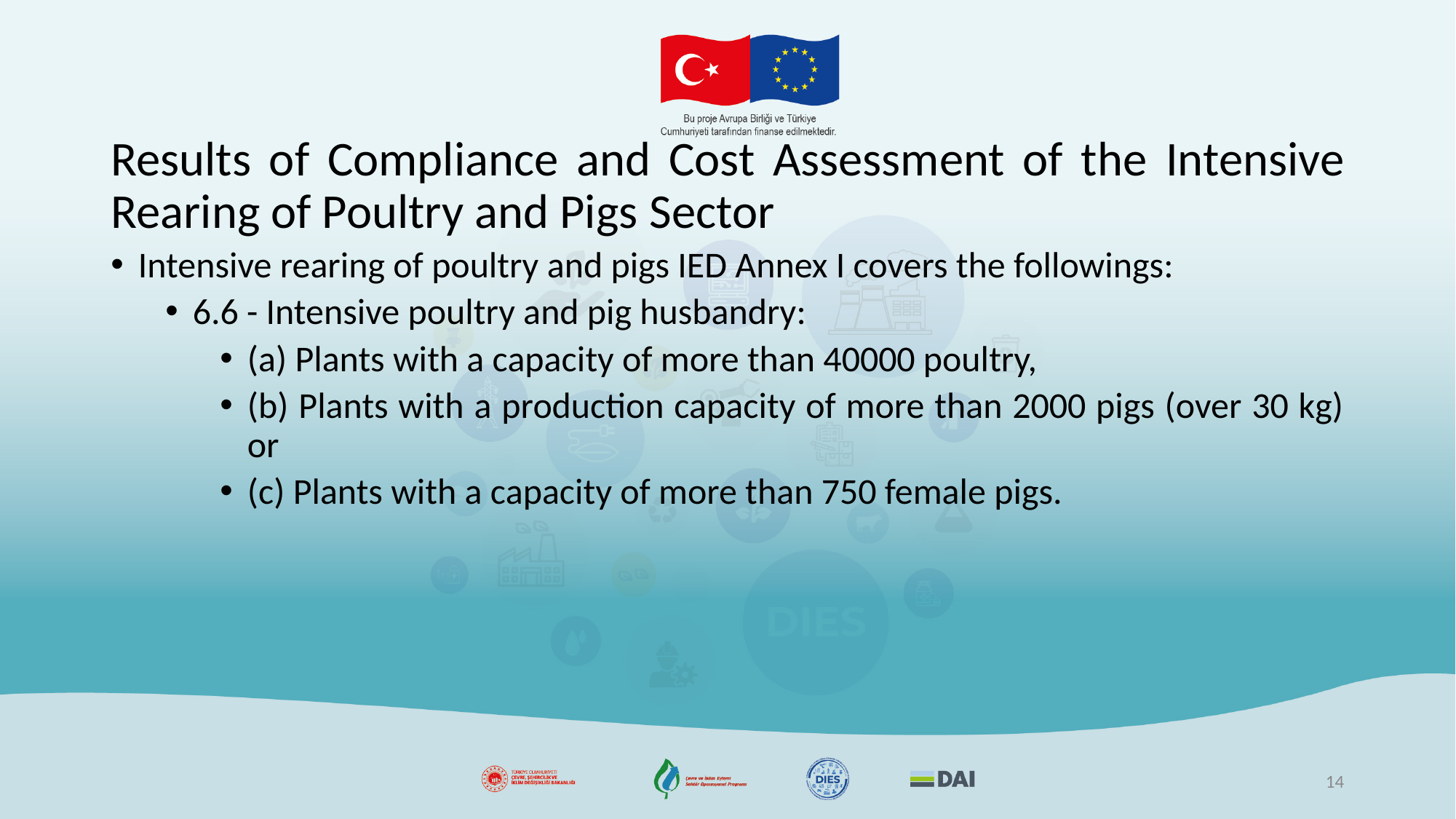

# Results of Compliance and Cost Assessment of the Intensive Rearing of Poultry and Pigs Sector
Intensive rearing of poultry and pigs IED Annex I covers the followings:
6.6 - Intensive poultry and pig husbandry:
(a) Plants with a capacity of more than 40000 poultry,
(b) Plants with a production capacity of more than 2000 pigs (over 30 kg) or
(c) Plants with a capacity of more than 750 female pigs.

14